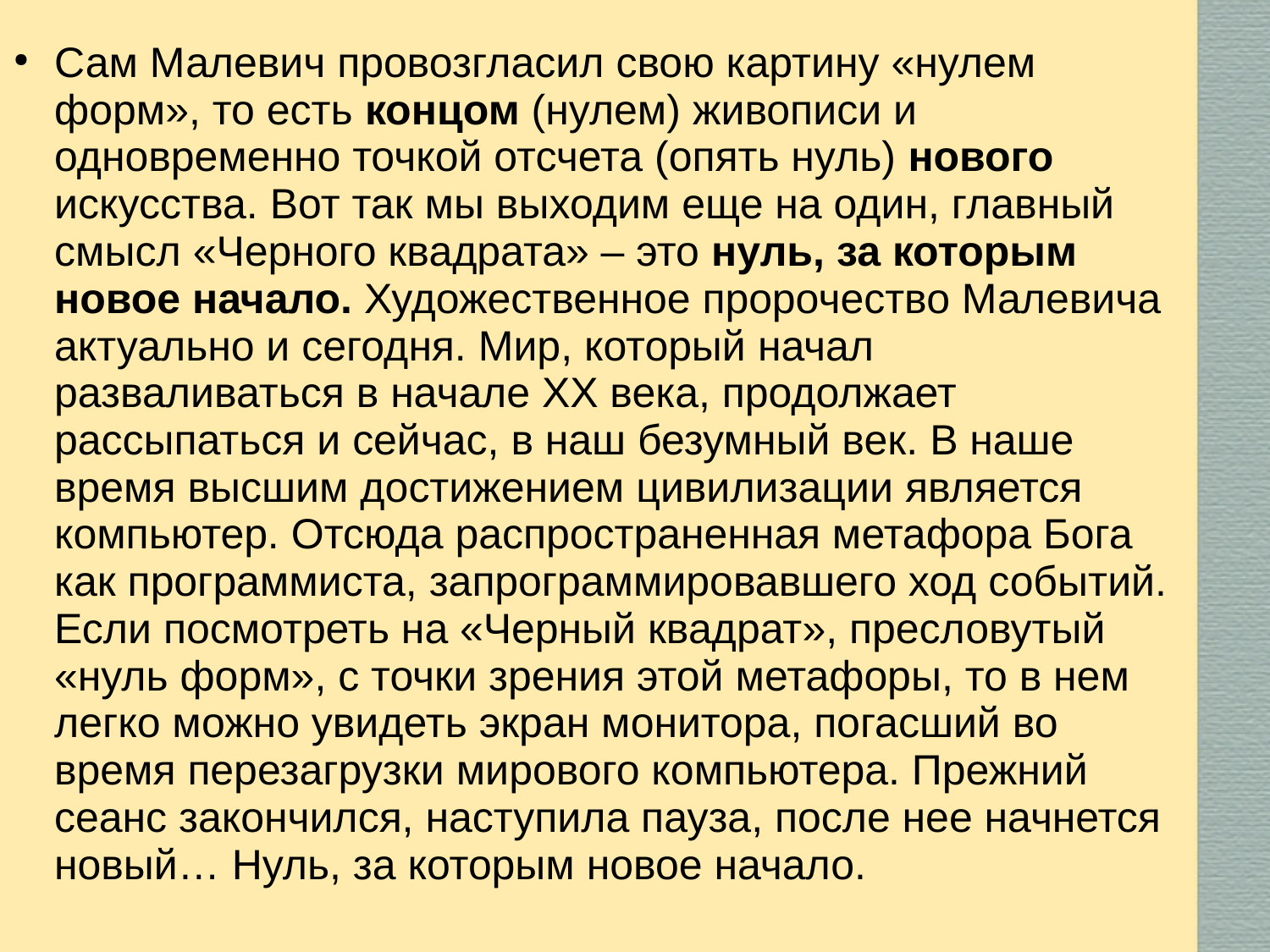

Сам Малевич провозгласил свою картину «нулем форм», то есть концом (нулем) живописи и одновременно точкой отсчета (опять нуль) нового искусства. Вот так мы выходим еще на один, главный смысл «Черного квадрата» – это нуль, за которым новое начало. Художественное пророчество Малевича актуально и сегодня. Мир, который начал разваливаться в начале ХХ века, продолжает рассыпаться и сейчас, в наш безумный век. В наше время высшим достижением цивилизации является компьютер. Отсюда распространенная метафора Бога как программиста, запрограммировавшего ход событий. Если посмотреть на «Черный квадрат», пресловутый «нуль форм», с точки зрения этой метафоры, то в нем легко можно увидеть экран монитора, погасший во время перезагрузки мирового компьютера. Прежний сеанс закончился, наступила пауза, после нее начнется новый… Нуль, за которым новое начало.